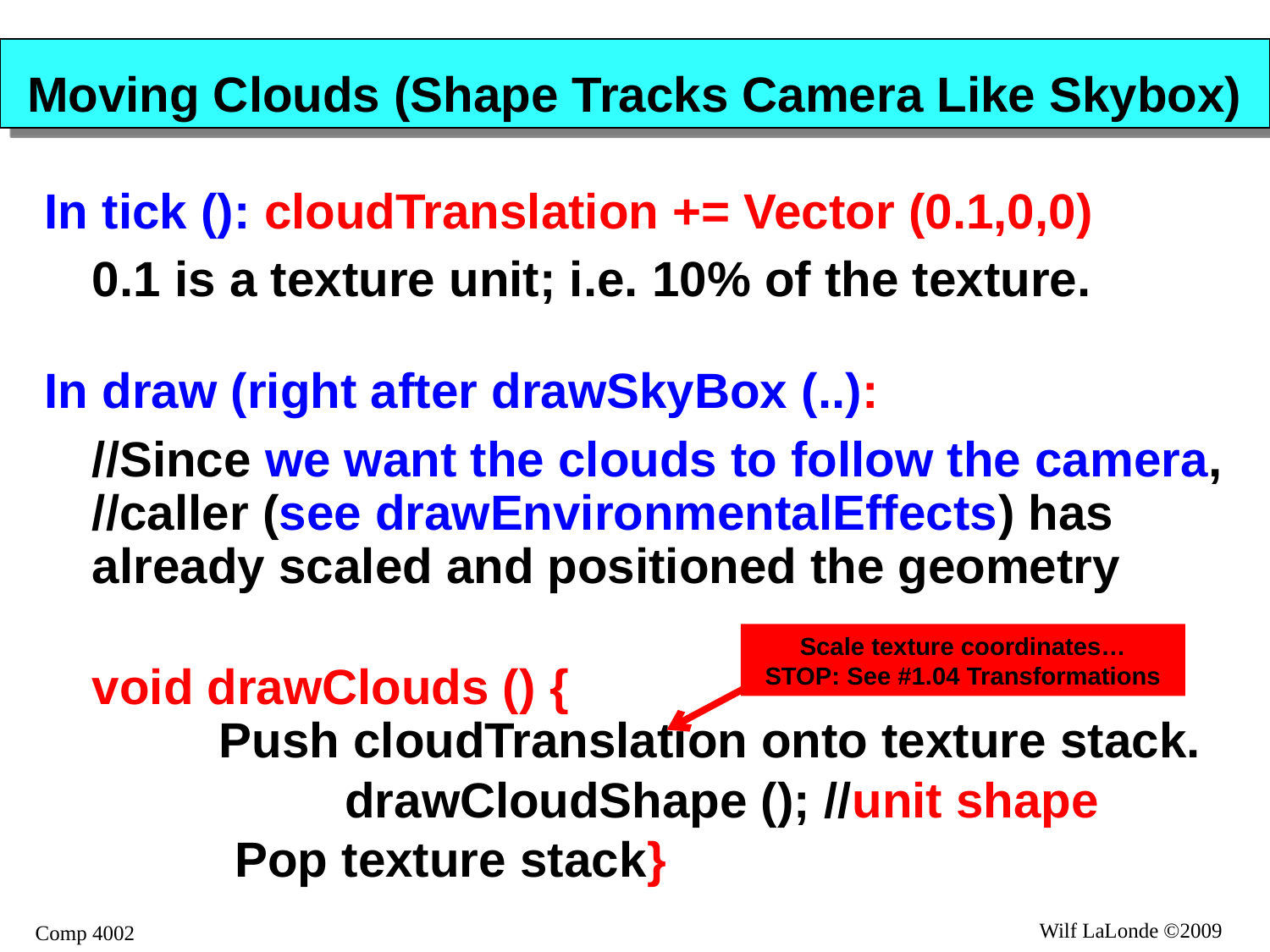

# Moving Clouds (Shape Tracks Camera Like Skybox)
In tick (): cloudTranslation += Vector (0.1,0,0)
	0.1 is a texture unit; i.e. 10% of the texture.

In draw (right after drawSkyBox (..):
	//Since we want the clouds to follow the camera,
//caller (see drawEnvironmentalEffects) has already scaled and positioned the geometry

	void drawClouds () {
	Push cloudTranslation onto texture stack.
	        drawCloudShape (); //unit shape
	Pop texture stack}
Scale texture coordinates…
STOP: See #1.04 Transformations